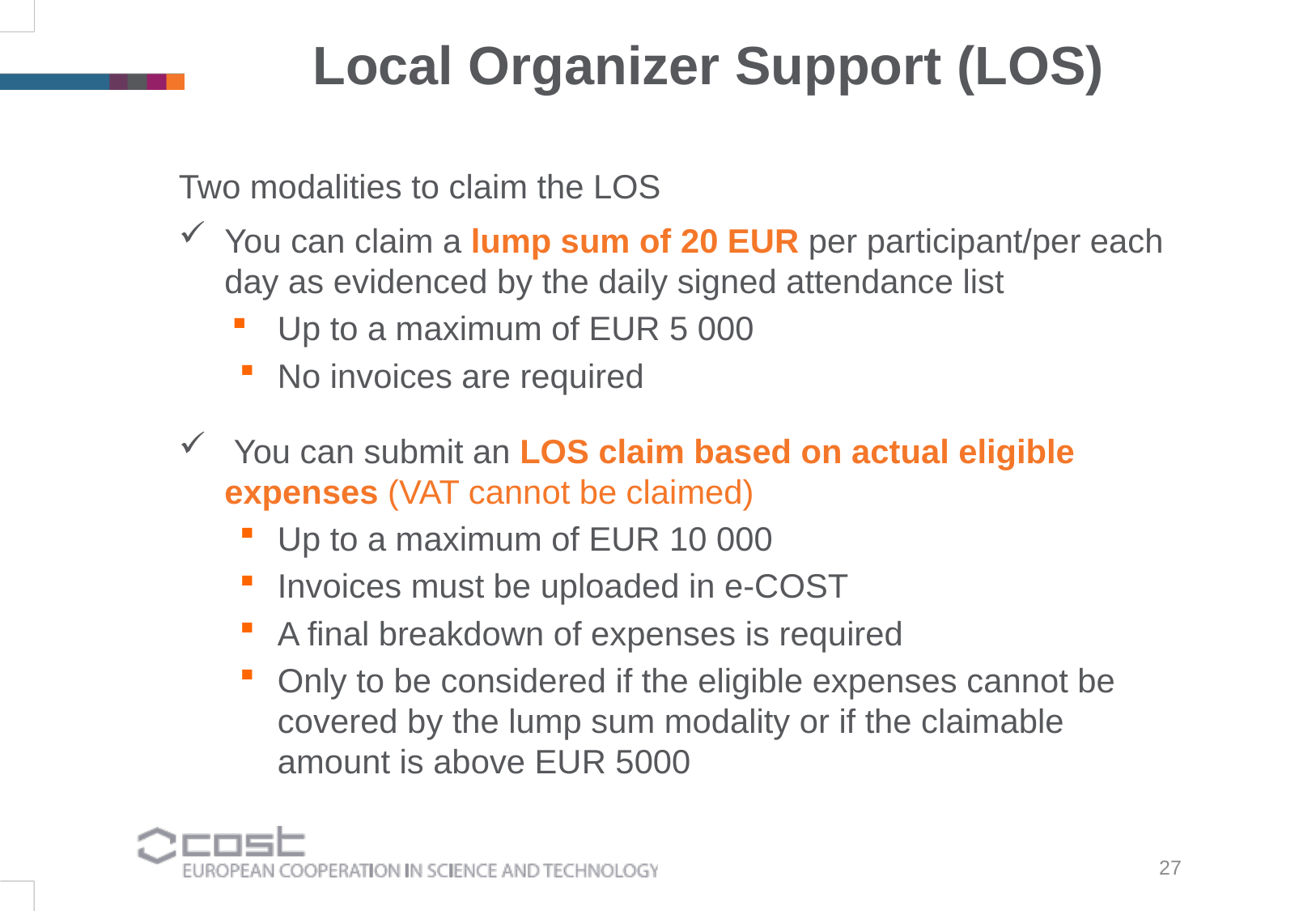

Local Organizer Support (LOS)

Two modalities to claim the LOS

You can claim a lump sum of 20 EUR per participant/per each day as evidenced by the daily signed attendance list
Up to a maximum of EUR 5 000
No invoices are required

 You can submit an LOS claim based on actual eligible expenses (VAT cannot be claimed)
Up to a maximum of EUR 10 000
Invoices must be uploaded in e-COST
A final breakdown of expenses is required
Only to be considered if the eligible expenses cannot be covered by the lump sum modality or if the claimable amount is above EUR 5000

27